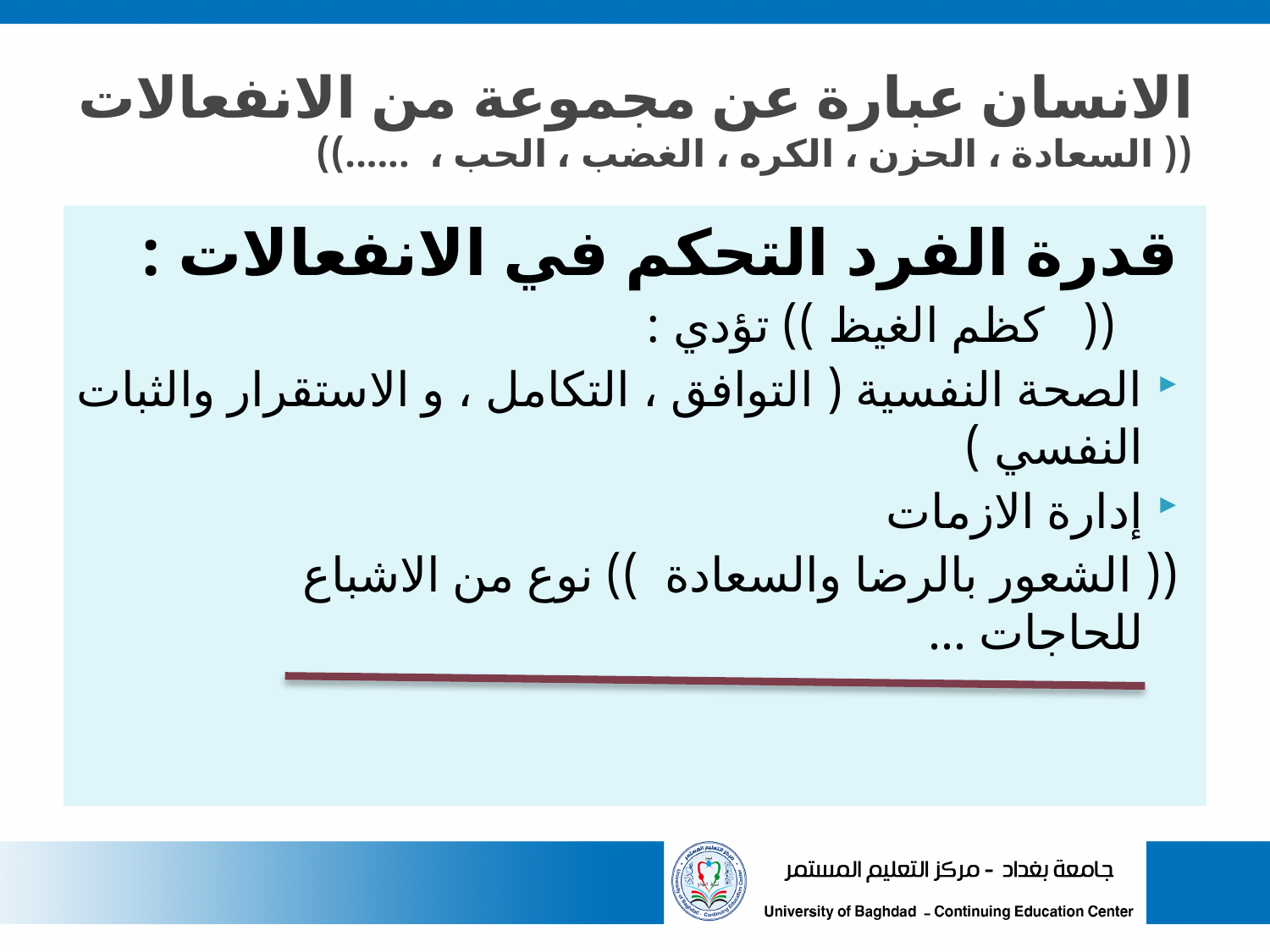

# الانسان عبارة عن مجموعة من الانفعالات (( السعادة ، الحزن ، الكره ، الغضب ، الحب ،  ......))
قدرة الفرد التحكم في الانفعالات :
     ((   كظم الغيظ )) تؤدي :
الصحة النفسية ( التوافق ، التكامل ، و الاستقرار والثبات النفسي )
إدارة الازمات
(( الشعور بالرضا والسعادة  )) نوع من الاشباع للحاجات ...